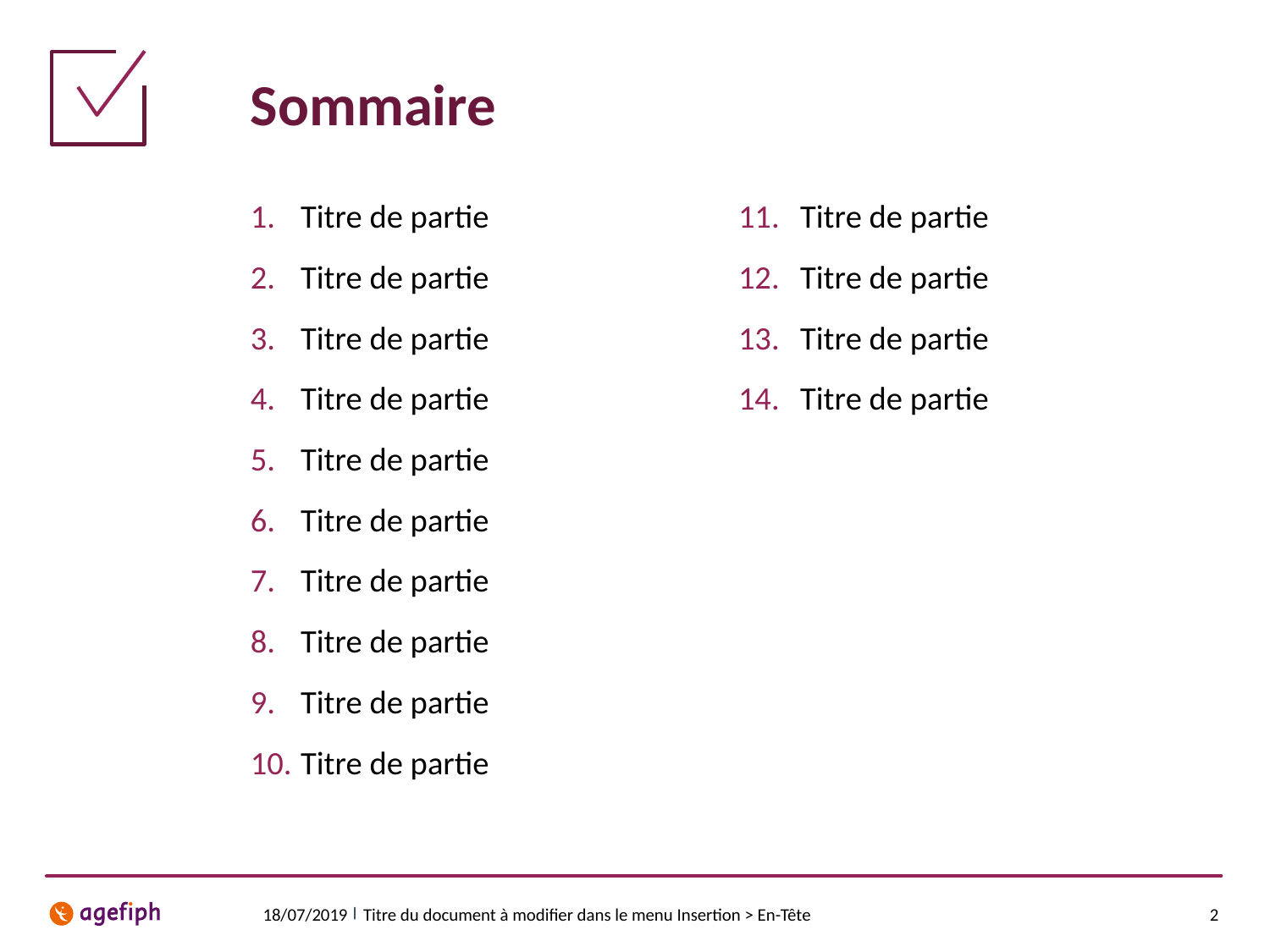

# Sommaire
Titre de partie
Titre de partie
Titre de partie
Titre de partie
Titre de partie
Titre de partie
Titre de partie
Titre de partie
Titre de partie
Titre de partie
Titre de partie
Titre de partie
Titre de partie
Titre de partie
18/07/2019
Titre du document à modifier dans le menu Insertion > En-Tête
2